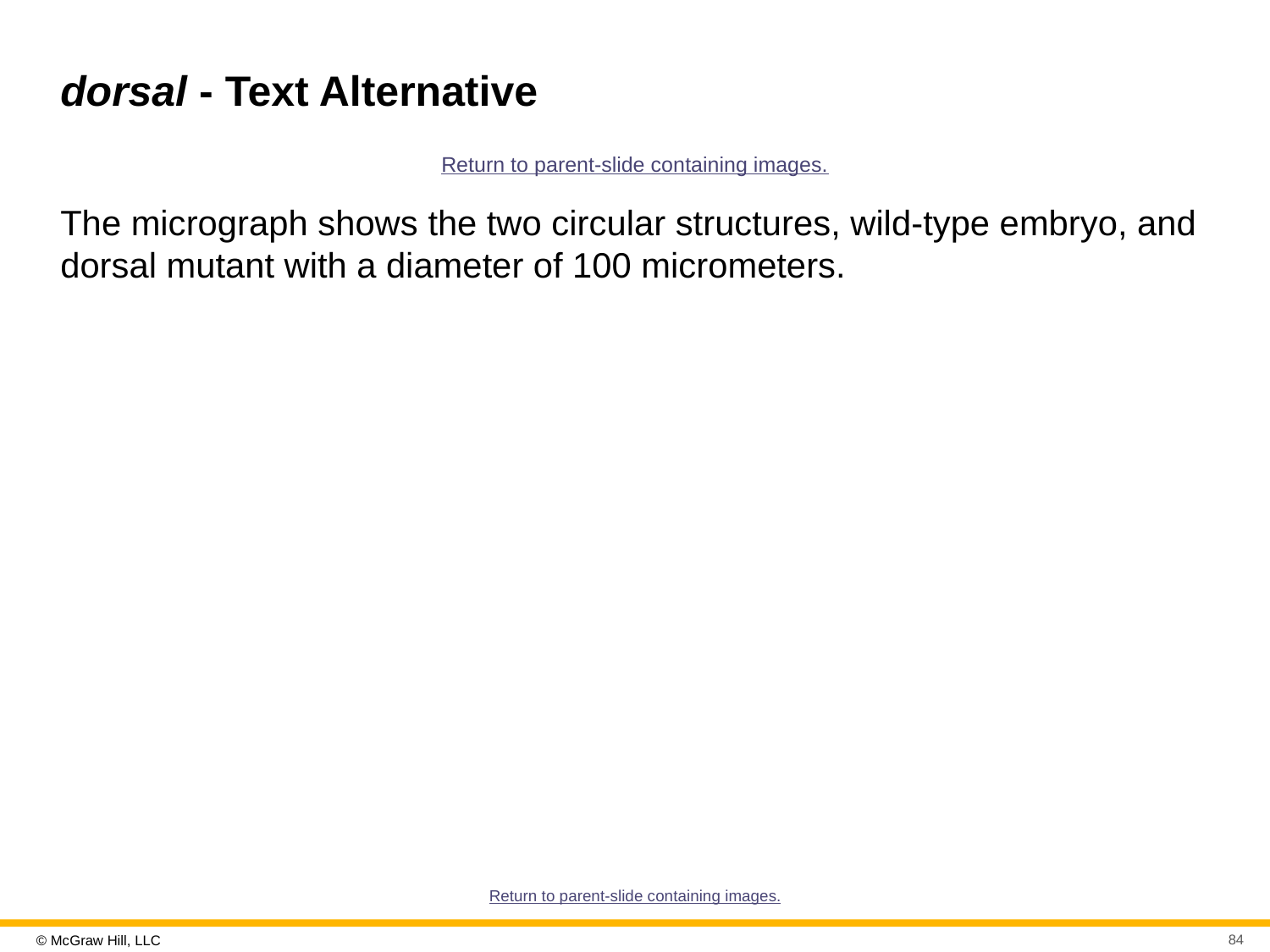

# dorsal - Text Alternative
Return to parent-slide containing images.
The micrograph shows the two circular structures, wild-type embryo, and dorsal mutant with a diameter of 100 micrometers.
Return to parent-slide containing images.
84